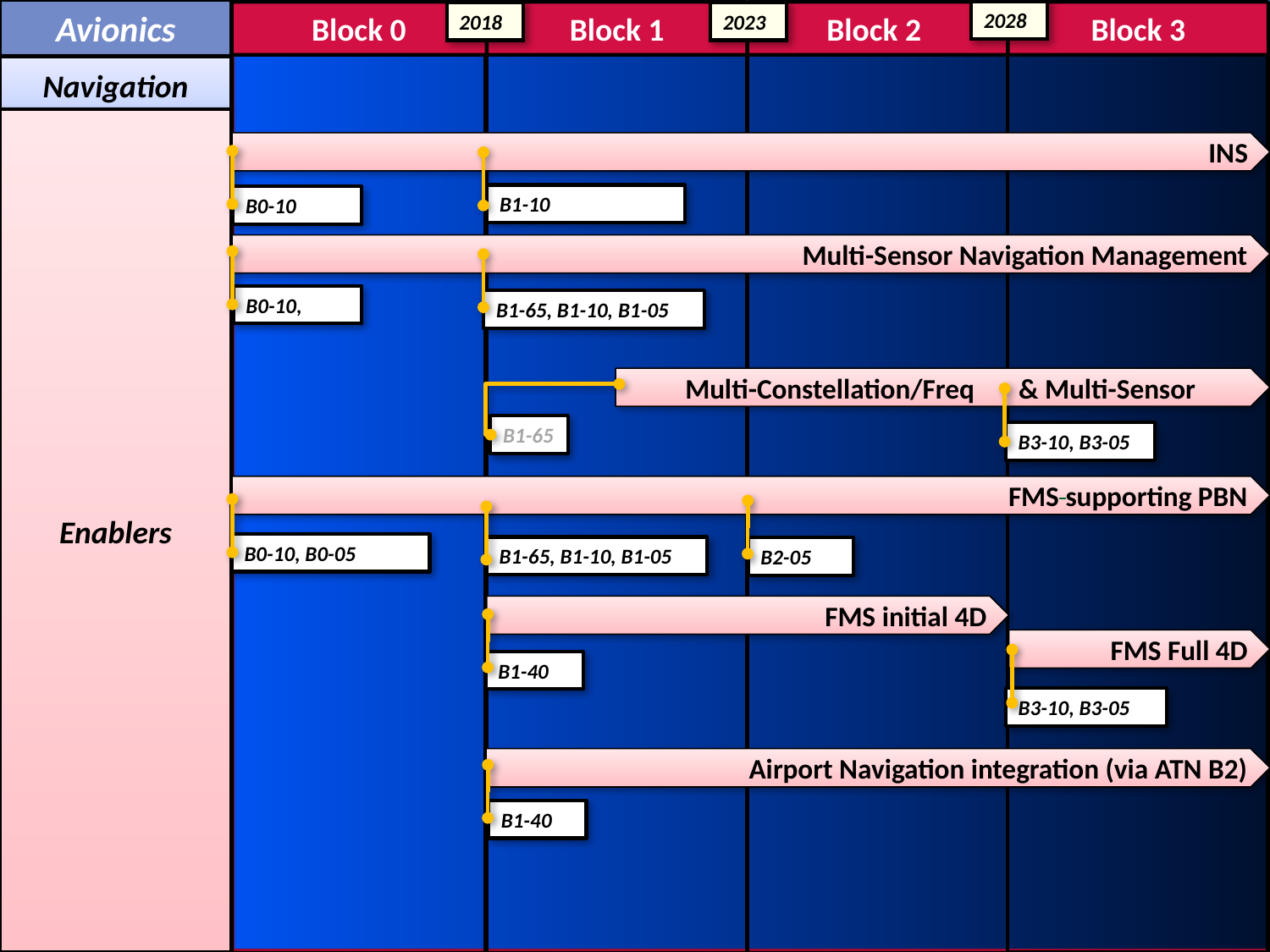

Avionics
2028
Block 0
Block 1
Block 2
Block 3
2018
2023

Navigation
Enablers
INS
B1-10
B0-10
 Multi-Sensor Navigation Management
B0-10,
B1-65, B1-10, B1-05
         Multi-Constellation/Freq       & Multi-Sensor
B1-65
B3-10, B3-05
 FMS supporting PBN
B0-10, B0-05
B1-65, B1-10, B1-05
B2-05
 FMS initial 4D
 FMS Full 4D
B1-40
B3-10, B3-05
Airport Navigation integration (via ATN B2)
B1-40